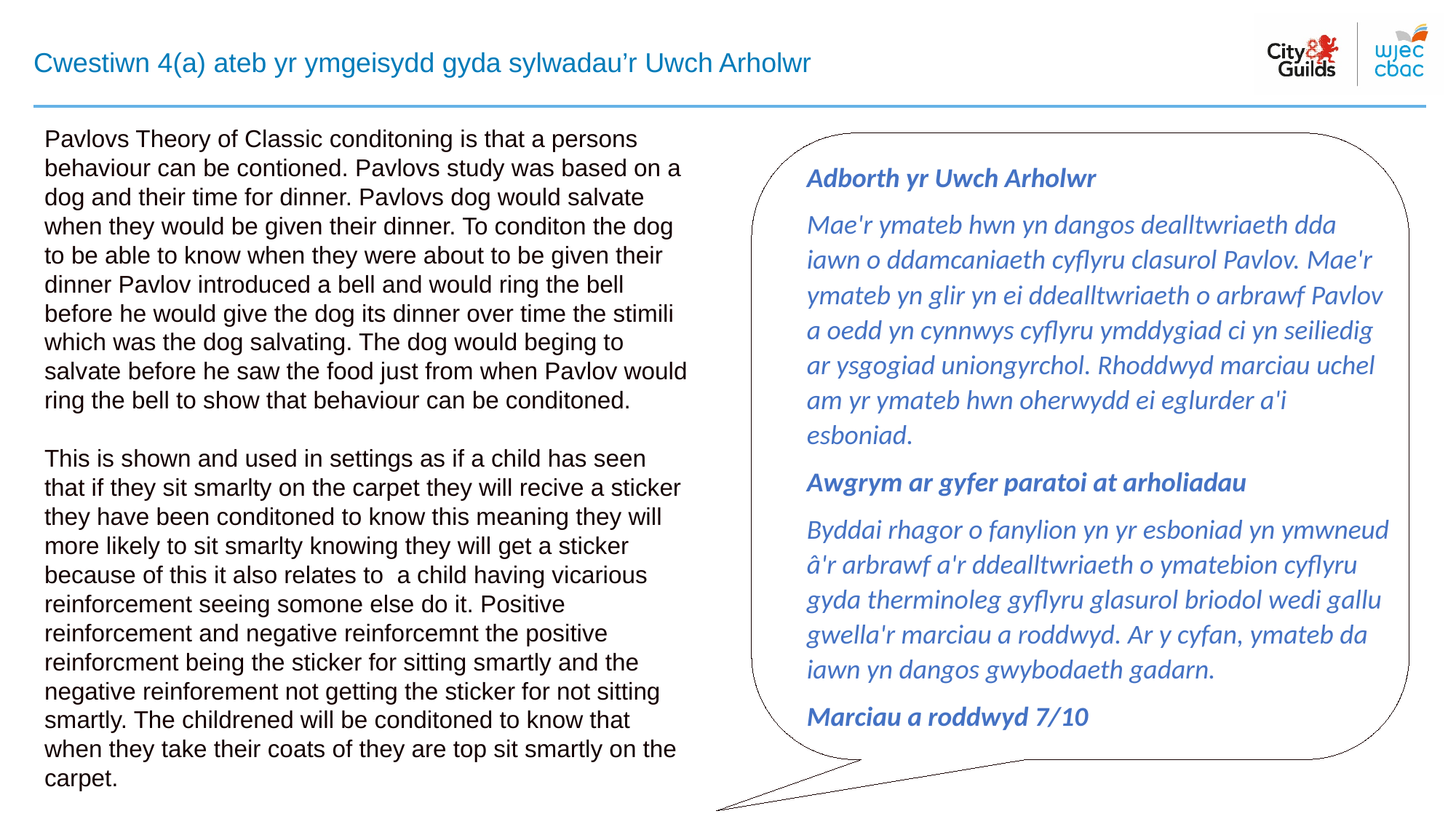

# Cwestiwn 4(a) ateb yr ymgeisydd gyda sylwadau’r Uwch Arholwr
Pavlovs Theory of Classic conditoning is that a persons behaviour can be contioned. Pavlovs study was based on a dog and their time for dinner. Pavlovs dog would salvate when they would be given their dinner. To conditon the dog to be able to know when they were about to be given their dinner Pavlov introduced a bell and would ring the bell before he would give the dog its dinner over time the stimili which was the dog salvating. The dog would beging to salvate before he saw the food just from when Pavlov would ring the bell to show that behaviour can be conditoned.

This is shown and used in settings as if a child has seen that if they sit smarlty on the carpet they will recive a sticker they have been conditoned to know this meaning they will more likely to sit smarlty knowing they will get a sticker because of this it also relates to  a child having vicarious reinforcement seeing somone else do it. Positive reinforcement and negative reinforcemnt the positive reinforcment being the sticker for sitting smartly and the negative reinforement not getting the sticker for not sitting smartly. The childrened will be conditoned to know that when they take their coats of they are top sit smartly on the carpet.

Adborth yr Uwch Arholwr​
Mae'r ymateb hwn yn dangos dealltwriaeth dda iawn o ddamcaniaeth cyflyru clasurol Pavlov. Mae'r ymateb yn glir yn ei ddealltwriaeth o arbrawf Pavlov a oedd yn cynnwys cyflyru ymddygiad ci yn seiliedig ar ysgogiad uniongyrchol. Rhoddwyd marciau uchel am yr ymateb hwn oherwydd ei eglurder a'i esboniad.
Awgrym ar gyfer paratoi at arholiadau
Byddai rhagor o fanylion yn yr esboniad yn ymwneud â'r arbrawf a'r ddealltwriaeth o ymatebion cyflyru gyda therminoleg gyflyru glasurol briodol wedi gallu gwella'r marciau a roddwyd. Ar y cyfan, ymateb da iawn yn dangos gwybodaeth gadarn.
Marciau a roddwyd 7/10